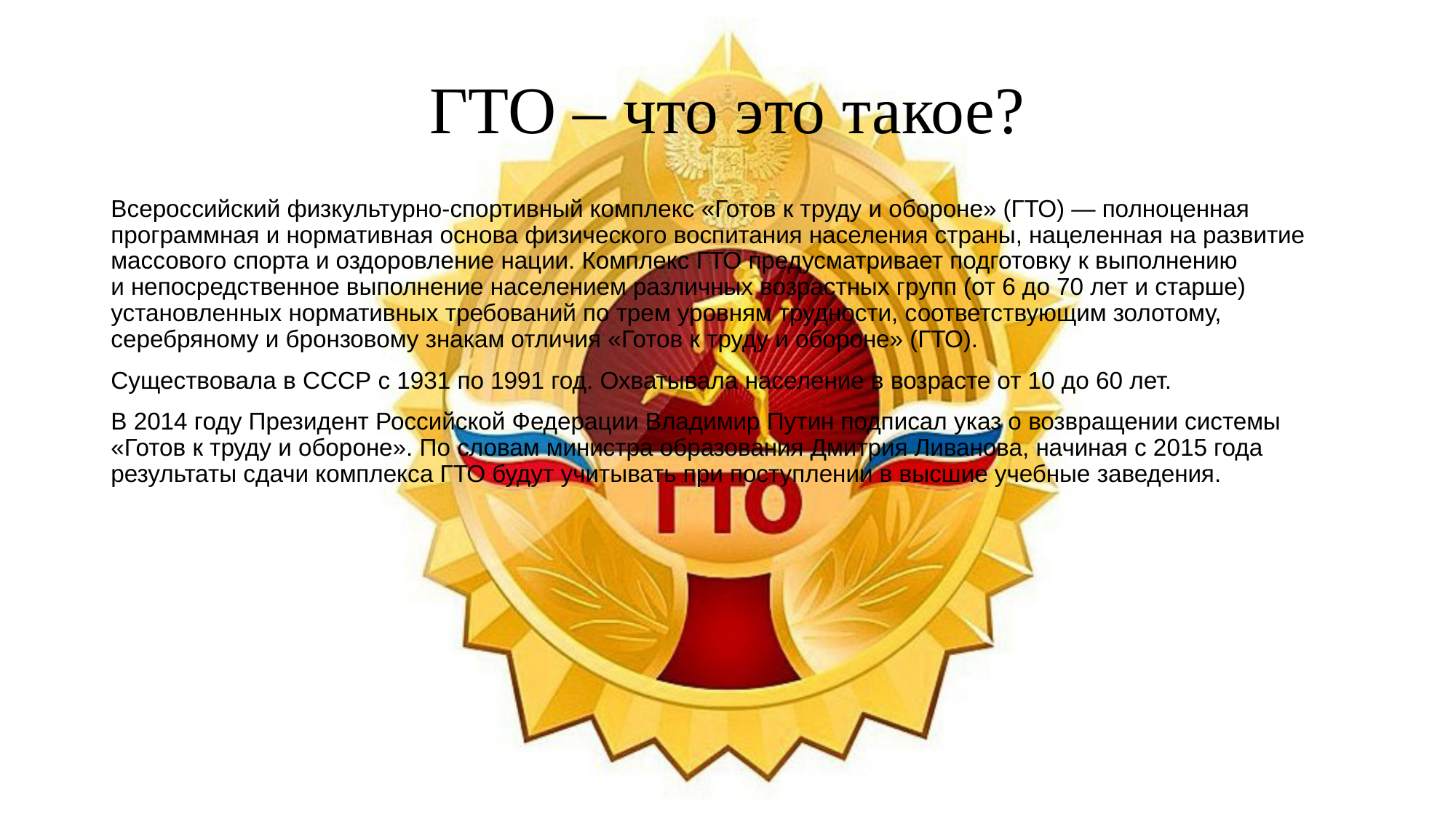

# ГТО – что это такое?
Всероссийский физкультурно-спортивный комплекс «Готов к труду и обороне» (ГТО) — полноценная программная и нормативная основа физического воспитания населения страны, нацеленная на развитие массового спорта и оздоровление нации. Комплекс ГТО предусматривает подготовку к выполнению и непосредственное выполнение населением различных возрастных групп (от 6 до 70 лет и старше) установленных нормативных требований по трем уровням трудности, соответствующим золотому, серебряному и бронзовому знакам отличия «Готов к труду и обороне» (ГТО).
Существовала в СССР с 1931 по 1991 год. Охватывала население в возрасте от 10 до 60 лет.
В 2014 году Президент Российской Федерации Владимир Путин подписал указ о возвращении системы «Готов к труду и обороне». По словам министра образования Дмитрия Ливанова, начиная с 2015 года результаты сдачи комплекса ГТО будут учитывать при поступлении в высшие учебные заведения.